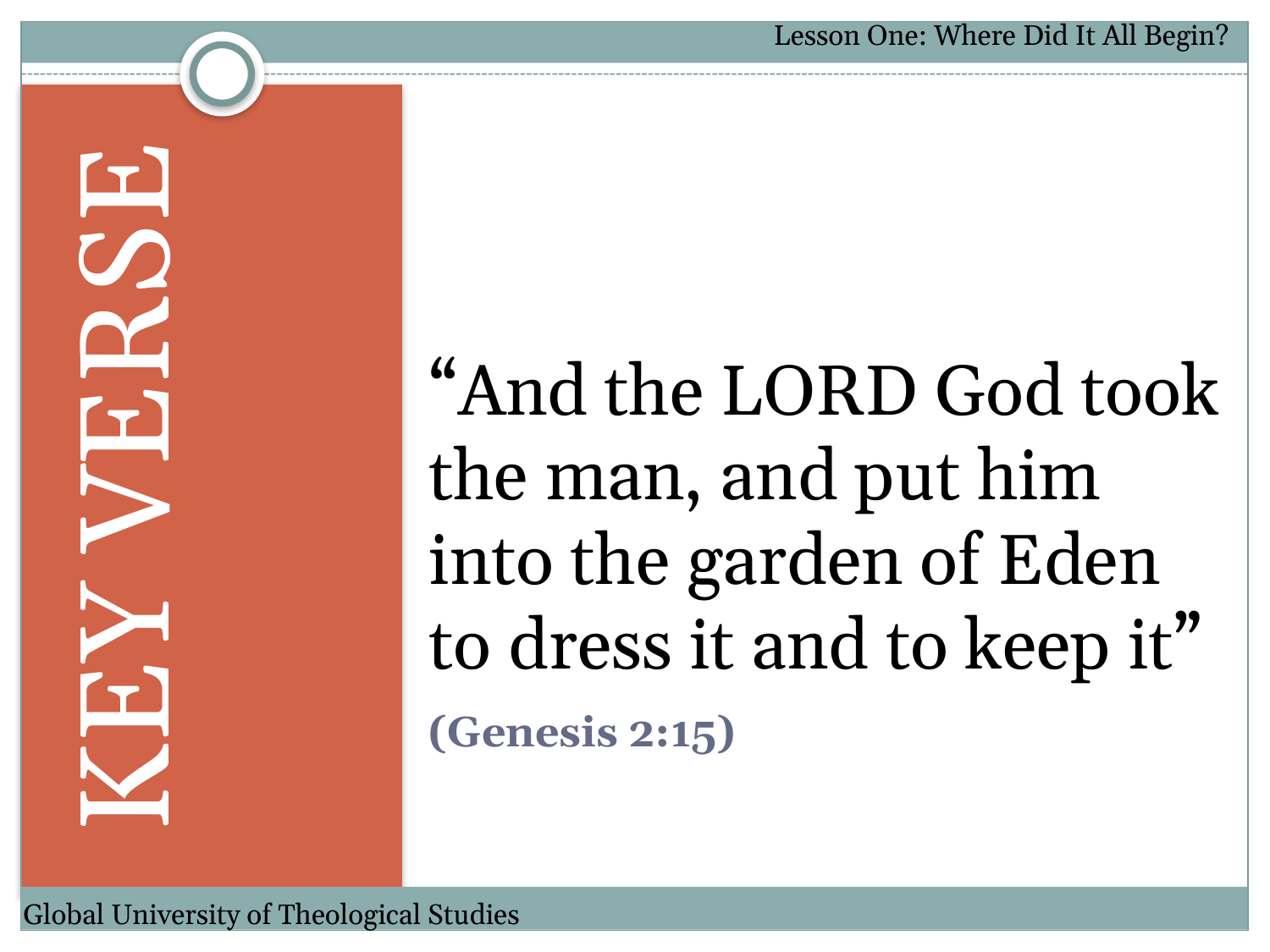

Lesson One: Where Did It All Begin?
Key verse
“And the LORD God took the man, and put him into the garden of Eden to dress it and to keep it”
# (Genesis 2:15)
Global University of Theological Studies